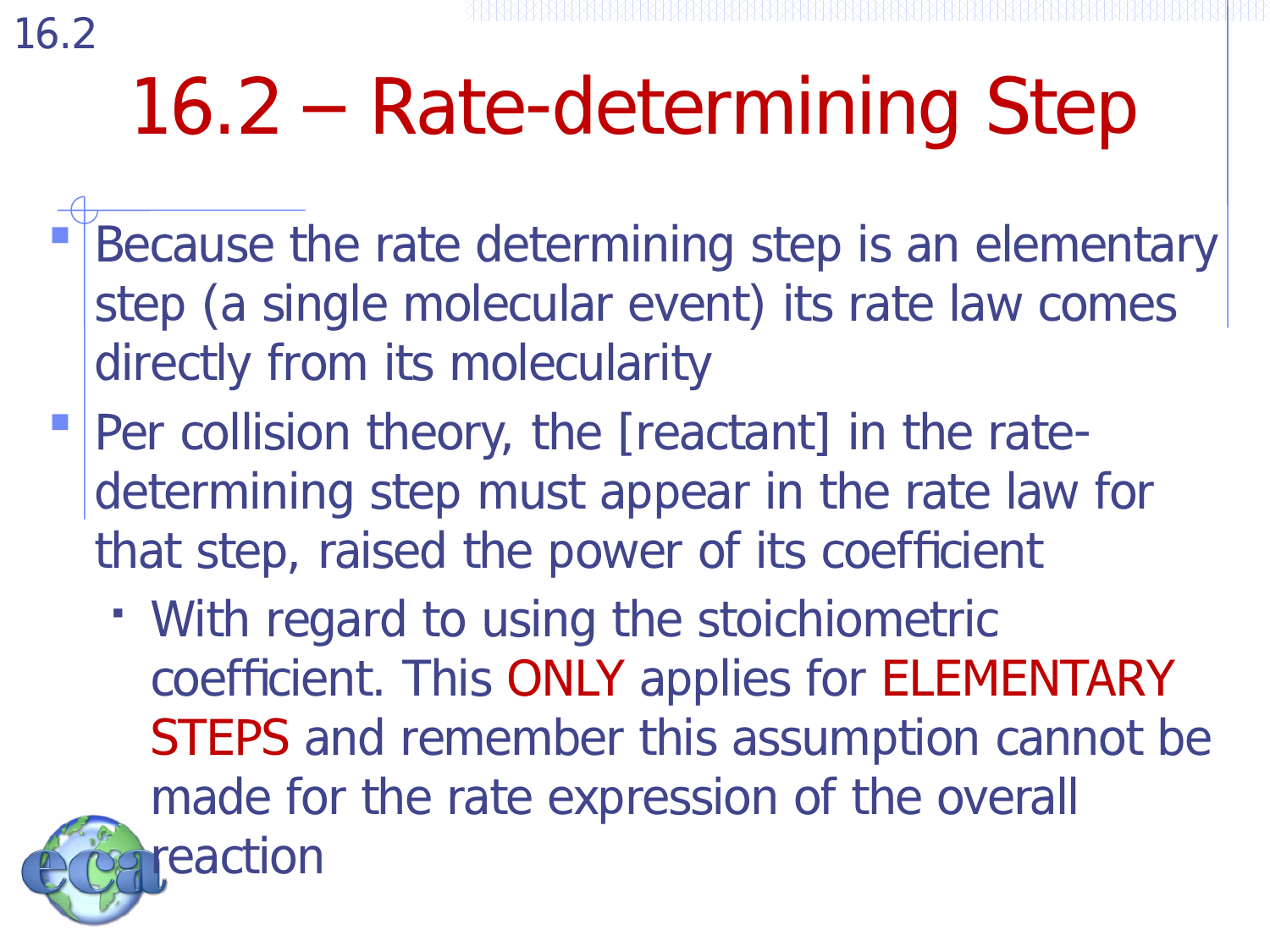

# 16.2 – Rate-determining Step
Because the rate determining step is an elementary step (a single molecular event) its rate law comes directly from its molecularity
Per collision theory, the [reactant] in the rate-determining step must appear in the rate law for that step, raised the power of its coefficient
With regard to using the stoichiometric coefficient. This ONLY applies for ELEMENTARY STEPS and remember this assumption cannot be made for the rate expression of the overall reaction